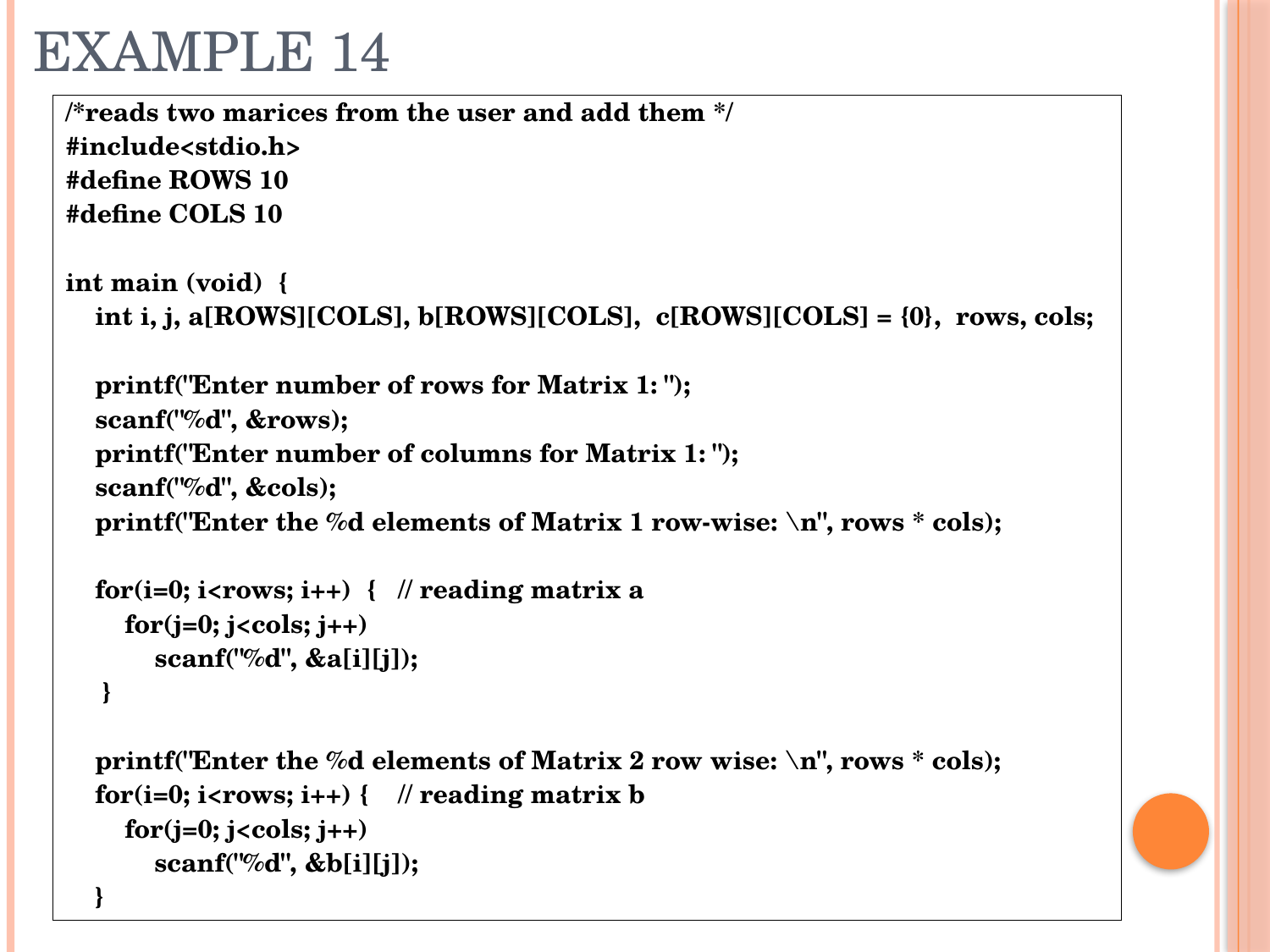

# Example 14
/*reads two marices from the user and add them */
#include<stdio.h>
#define ROWS 10
#define COLS 10

int main (void)  {
    int i, j, a[ROWS][COLS], b[ROWS][COLS],  c[ROWS][COLS] = {0},  rows, cols;

    printf("Enter number of rows for Matrix 1: ");
    scanf("%d", &rows);
    printf("Enter number of columns for Matrix 1: ");
    scanf("%d", &cols);
    printf("Enter the %d elements of Matrix 1 row-wise: \n", rows * cols);

    for(i=0; i<rows; i++)  {   // reading matrix a
        for(j=0; j<cols; j++)
	       scanf("%d", &a[i][j]);
     }

    printf("Enter the %d elements of Matrix 2 row wise: \n", rows * cols);
    for(i=0; i<rows; i++) {    // reading matrix b
        for(j=0; j<cols; j++)
            scanf("%d", &b[i][j]);
    }
42